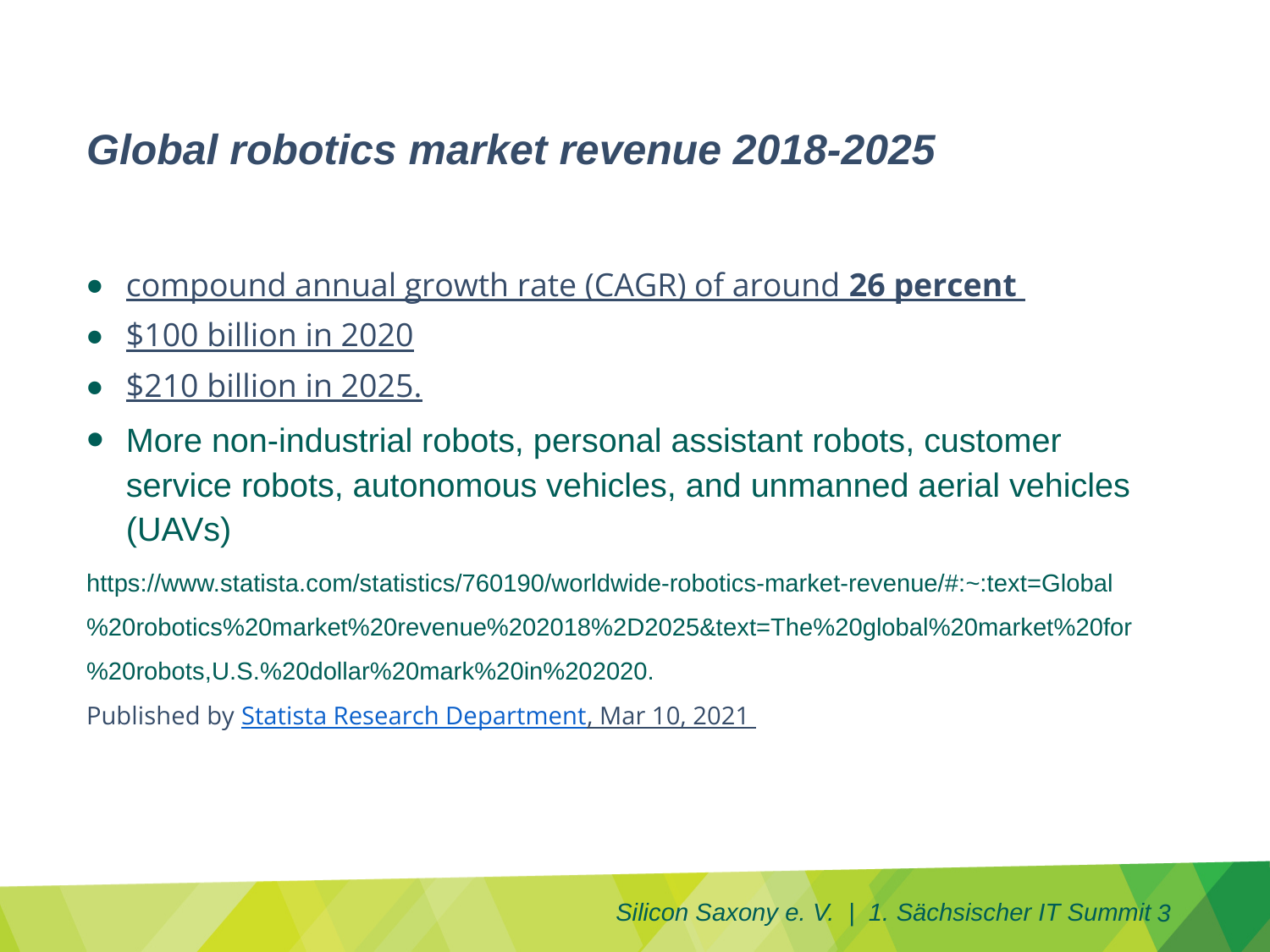

Global robotics market revenue 2018-2025

compound annual growth rate (CAGR) of around 26 percent
$100 billion in 2020
$210 billion in 2025.
More non-industrial robots, personal assistant robots, customer service robots, autonomous vehicles, and unmanned aerial vehicles (UAVs)
https://www.statista.com/statistics/760190/worldwide-robotics-market-revenue/#:~:text=Global%20robotics%20market%20revenue%202018%2D2025&text=The%20global%20market%20for%20robots,U.S.%20dollar%20mark%20in%202020.
Published by Statista Research Department, Mar 10, 2021